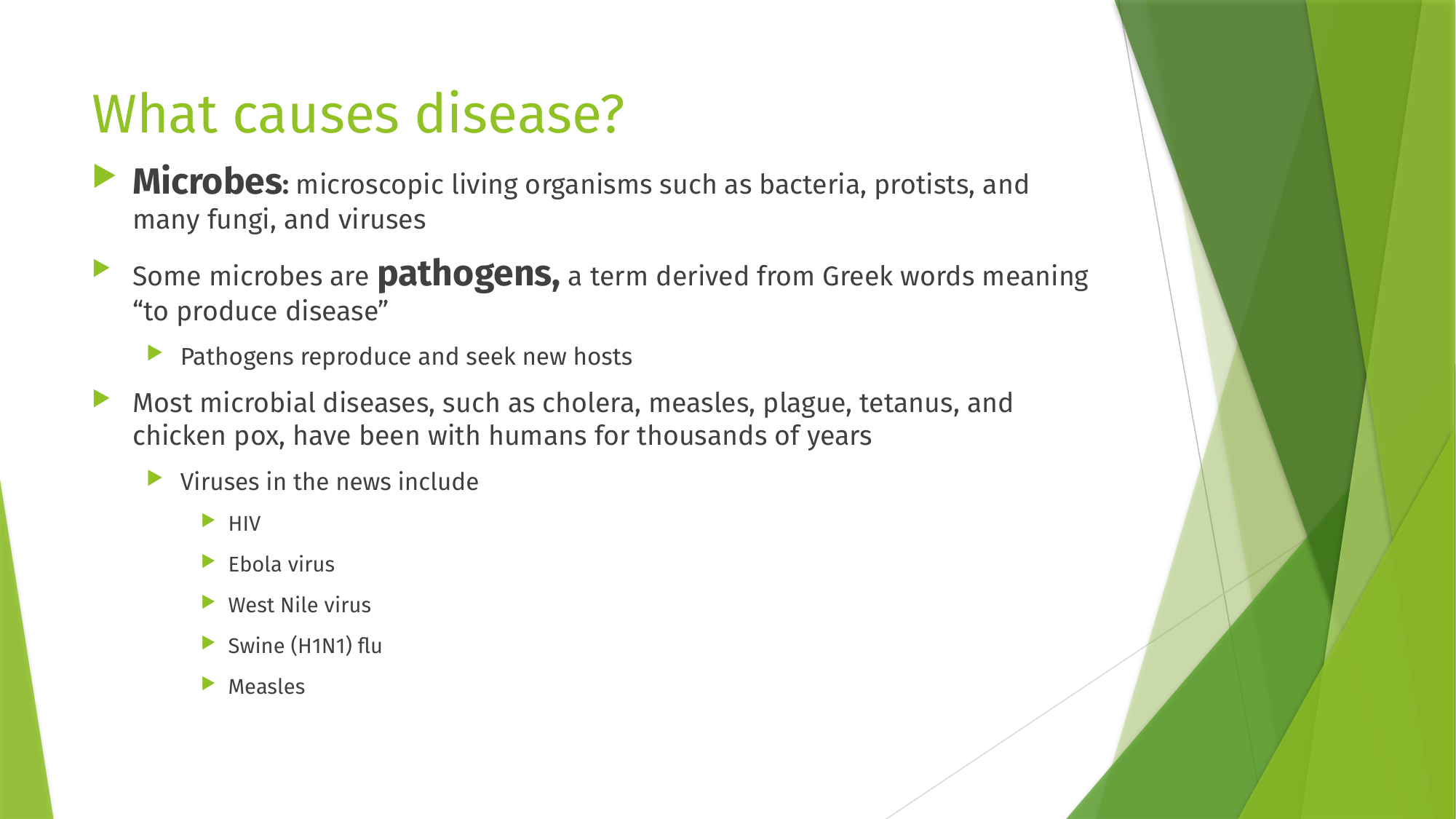

# What causes disease?
Microbes: microscopic living organisms such as bacteria, protists, and many fungi, and viruses
Some microbes are pathogens, a term derived from Greek words meaning “to produce disease”
Pathogens reproduce and seek new hosts
Most microbial diseases, such as cholera, measles, plague, tetanus, and chicken pox, have been with humans for thousands of years
Viruses in the news include
HIV
Ebola virus
West Nile virus
Swine (H1N1) flu
Measles